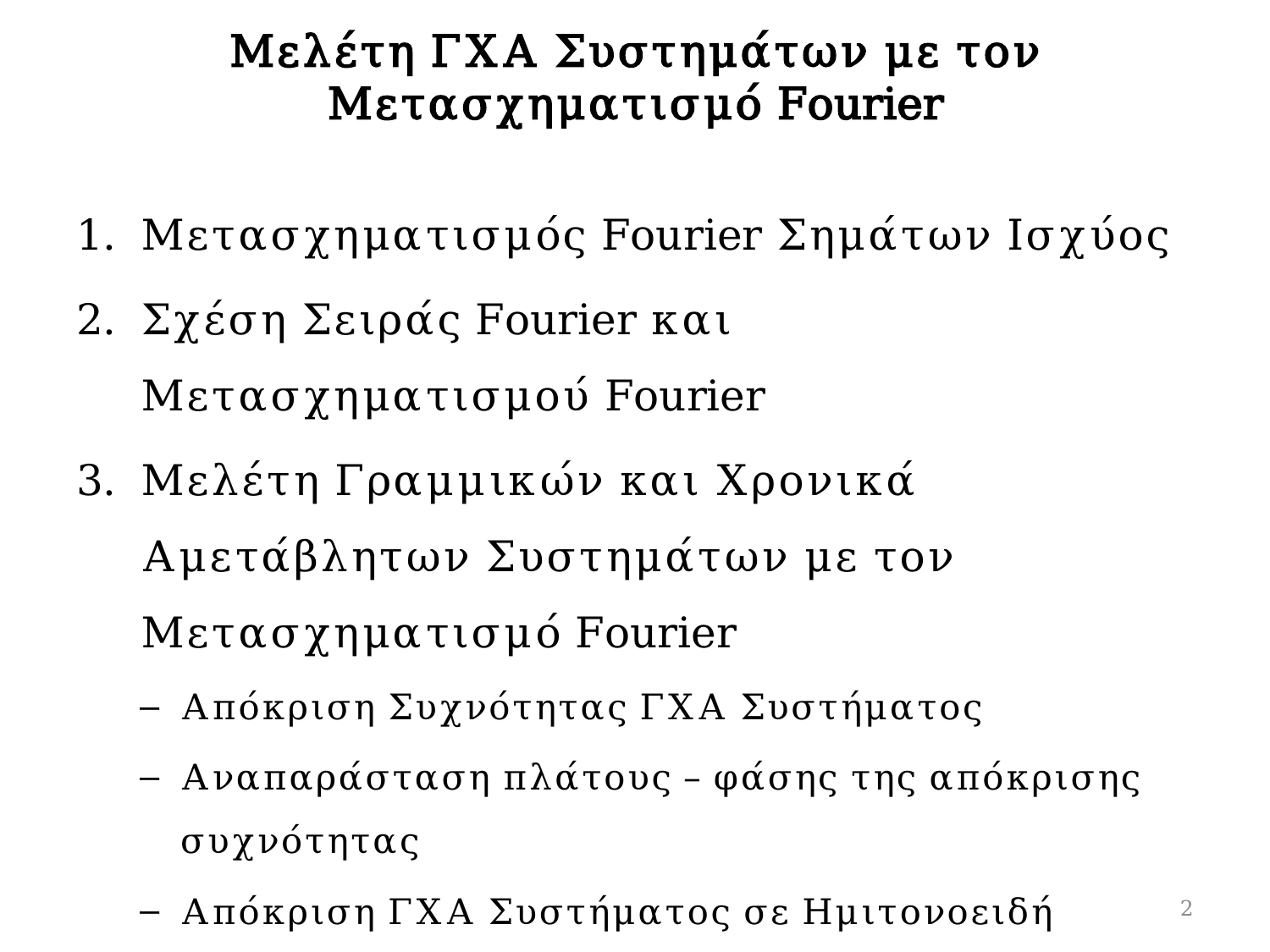

# Μελέτη ΓΧΑ Συστημάτων με τον Μετασχηματισμό Fourier
Μετασχηματισμός Fourier Σημάτων Ισχύος
Σχέση Σειράς Fourier και Μετασχηματισμού Fourier
Μελέτη Γραμμικών και Χρονικά Αμετάβλητων Συστημάτων με τον Μετασχηματισμό Fourier
Απόκριση Συχνότητας ΓΧΑ Συστήματος
Αναπαράσταση πλάτους – φάσης της απόκρισης συχνότητας
Απόκριση ΓΧΑ Συστήματος σε Ημιτονοειδή Είσοδο
Περιγραφή Γραμμικής Διαφορικής Εξίσωσης με Μετασχηματισμό Fourier
2